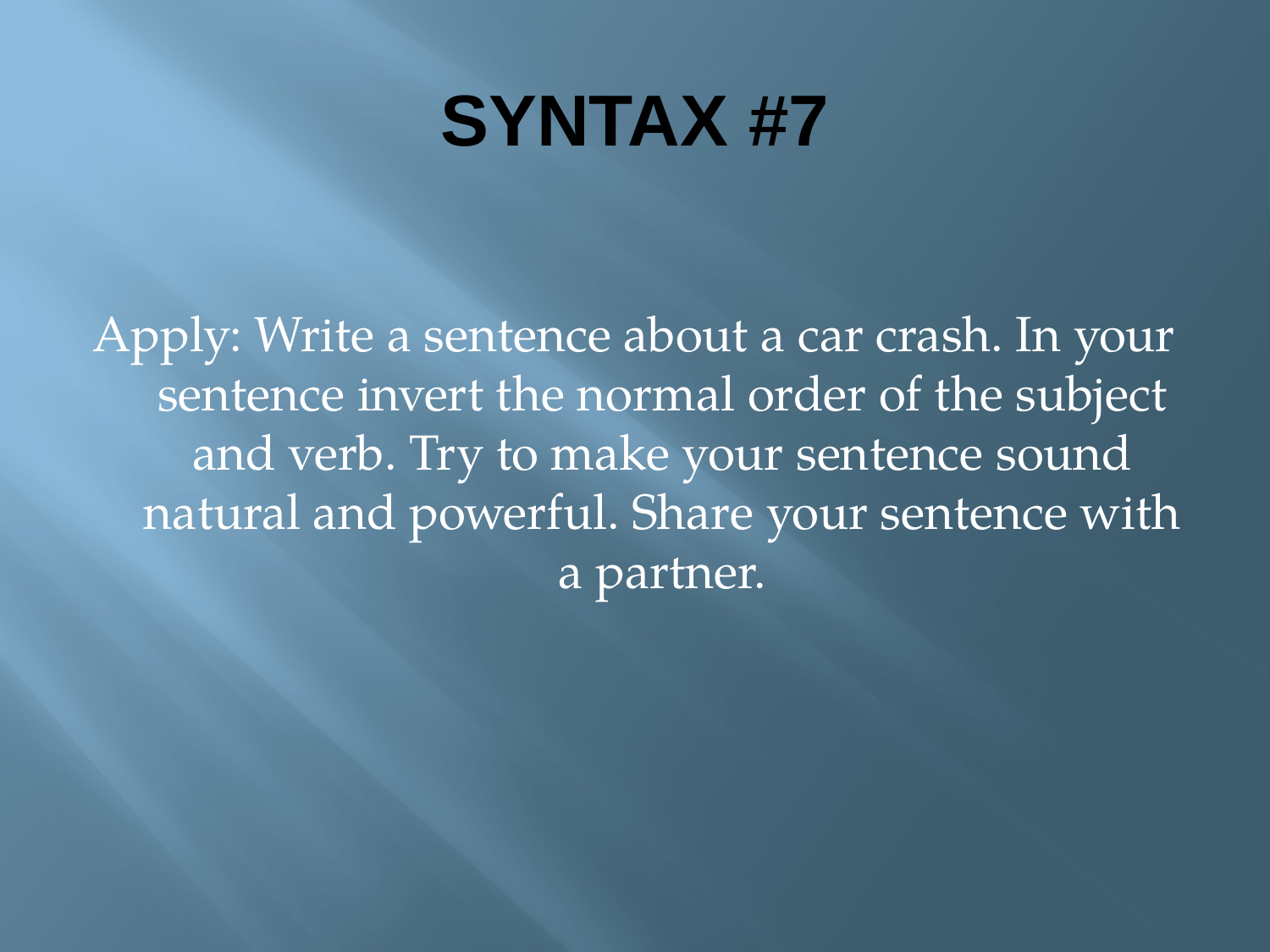

# SYNTAX #7
Apply: Write a sentence about a car crash. In your sentence invert the normal order of the subject and verb. Try to make your sentence sound natural and powerful. Share your sentence with a partner.